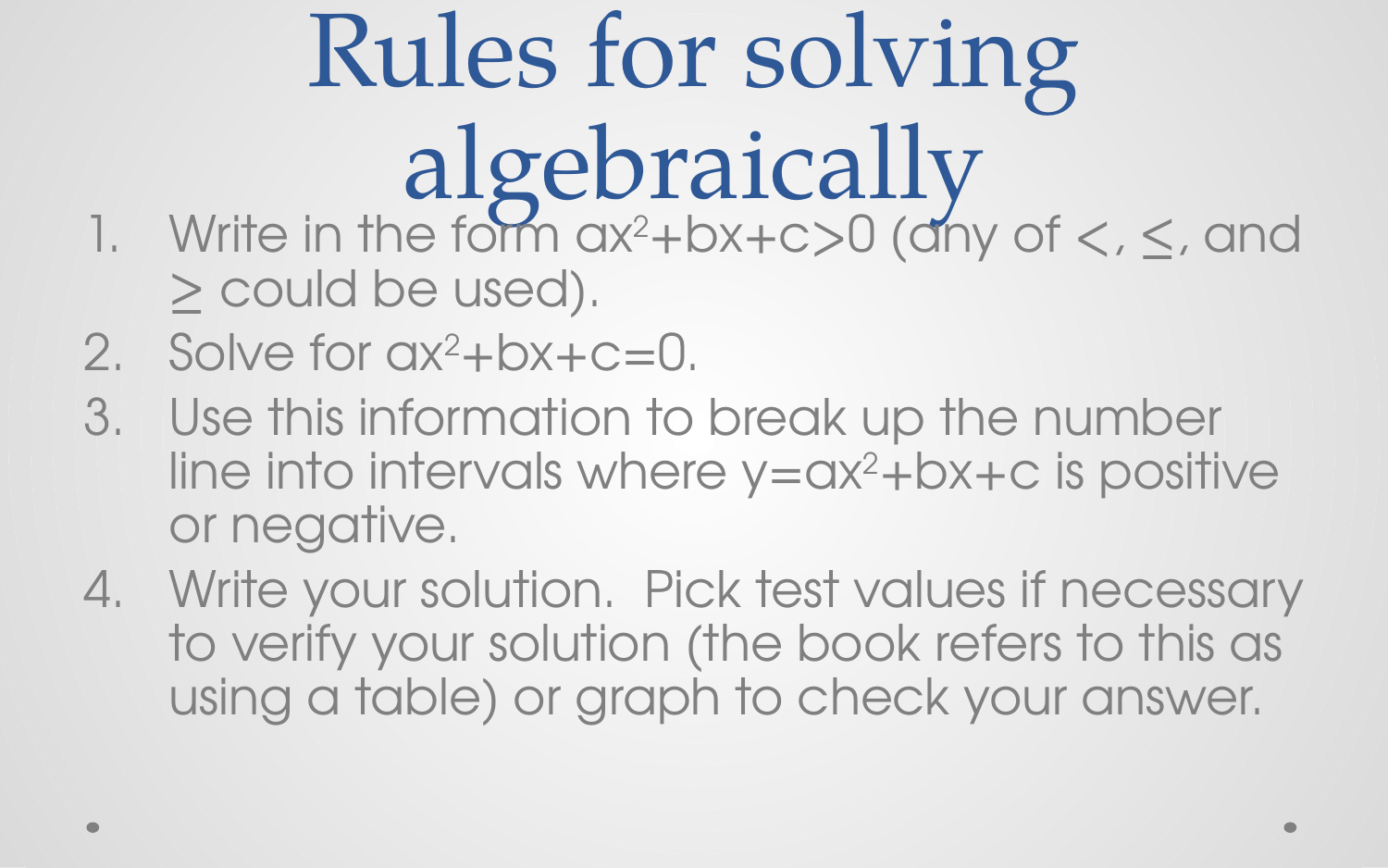

# Rules for solving algebraically
Write in the form ax2+bx+c>0 (any of <, ≤, and ≥ could be used).
Solve for ax2+bx+c=0.
Use this information to break up the number line into intervals where y=ax2+bx+c is positive or negative.
Write your solution.  Pick test values if necessary to verify your solution (the book refers to this as using a table) or graph to check your answer.